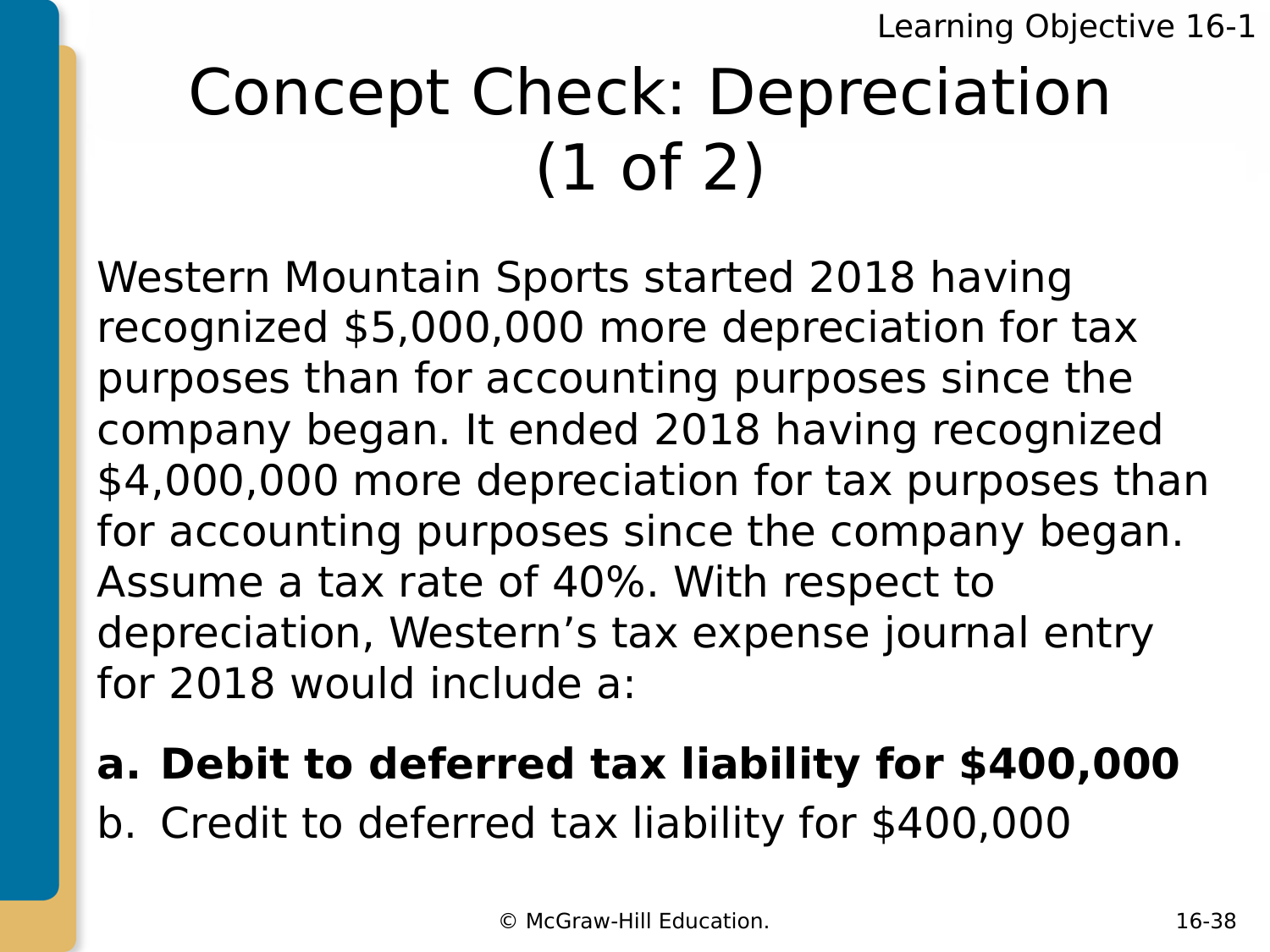

Learning Objective 16-1
# Concept Check: Depreciation (1 of 2)
Western Mountain Sports started 2018 having recognized $5,000,000 more depreciation for tax purposes than for accounting purposes since the company began. It ended 2018 having recognized $4,000,000 more depreciation for tax purposes than for accounting purposes since the company began. Assume a tax rate of 40%. With respect to depreciation, Western’s tax expense journal entry for 2018 would include a:
Debit to deferred tax liability for $400,000
Credit to deferred tax liability for $400,000